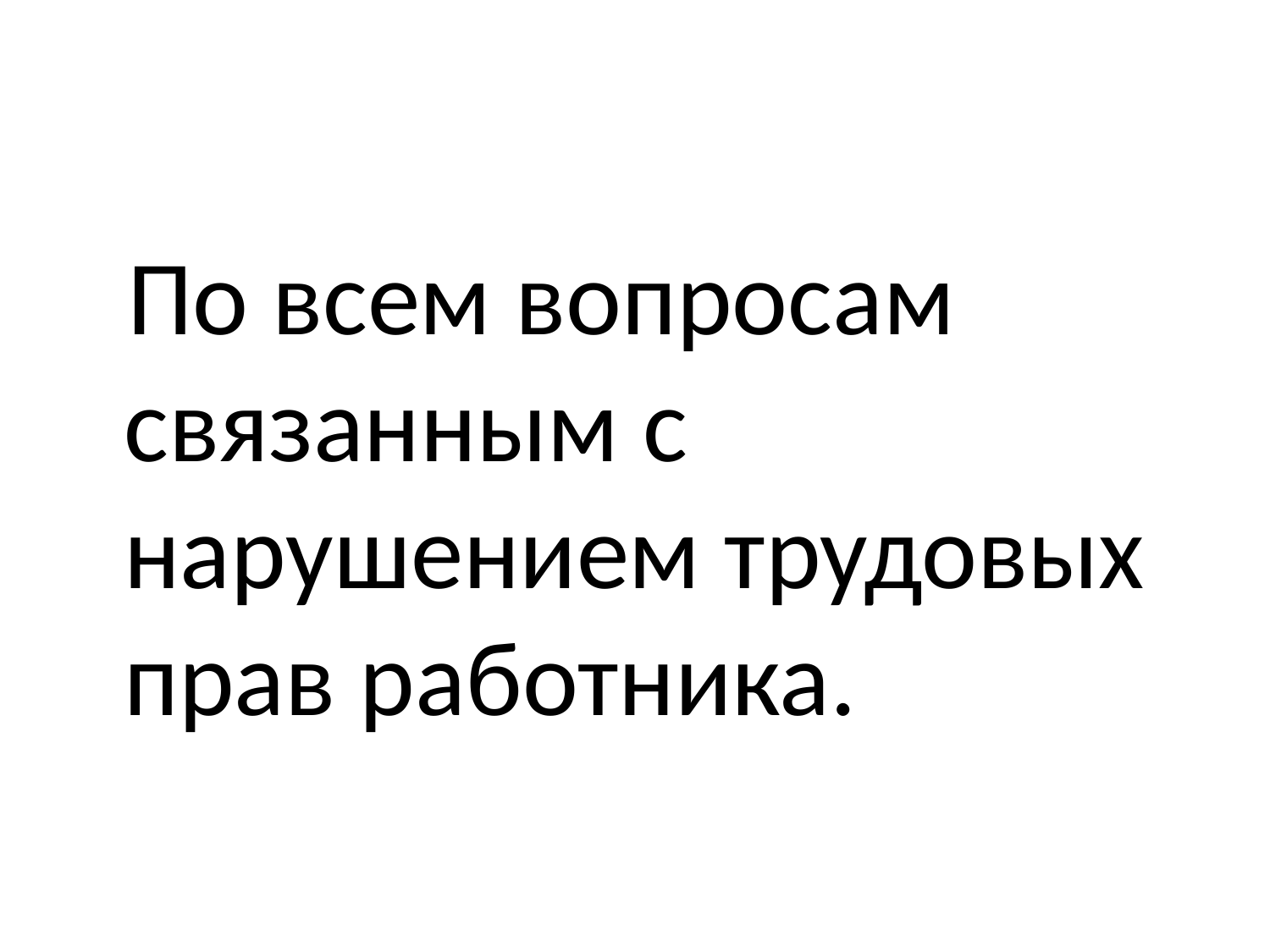

#
    По всем вопросам связанным с нарушением трудовых прав работника.